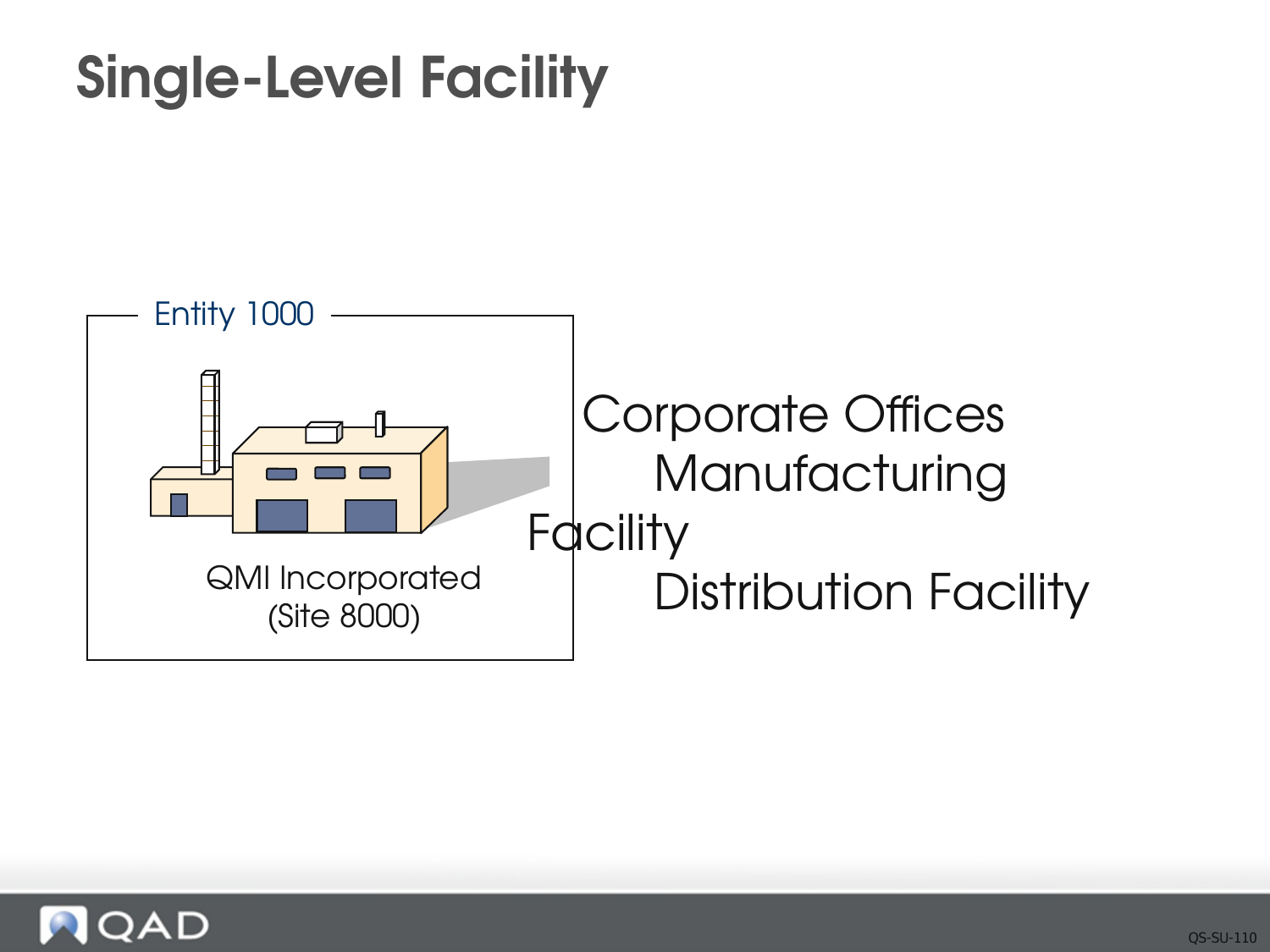

# Single-Level Facility
Entity 1000

    Corporate Offices
	Manufacturing Facility
	Distribution Facility

QMI Incorporated
(Site 8000)
QS-SU-110